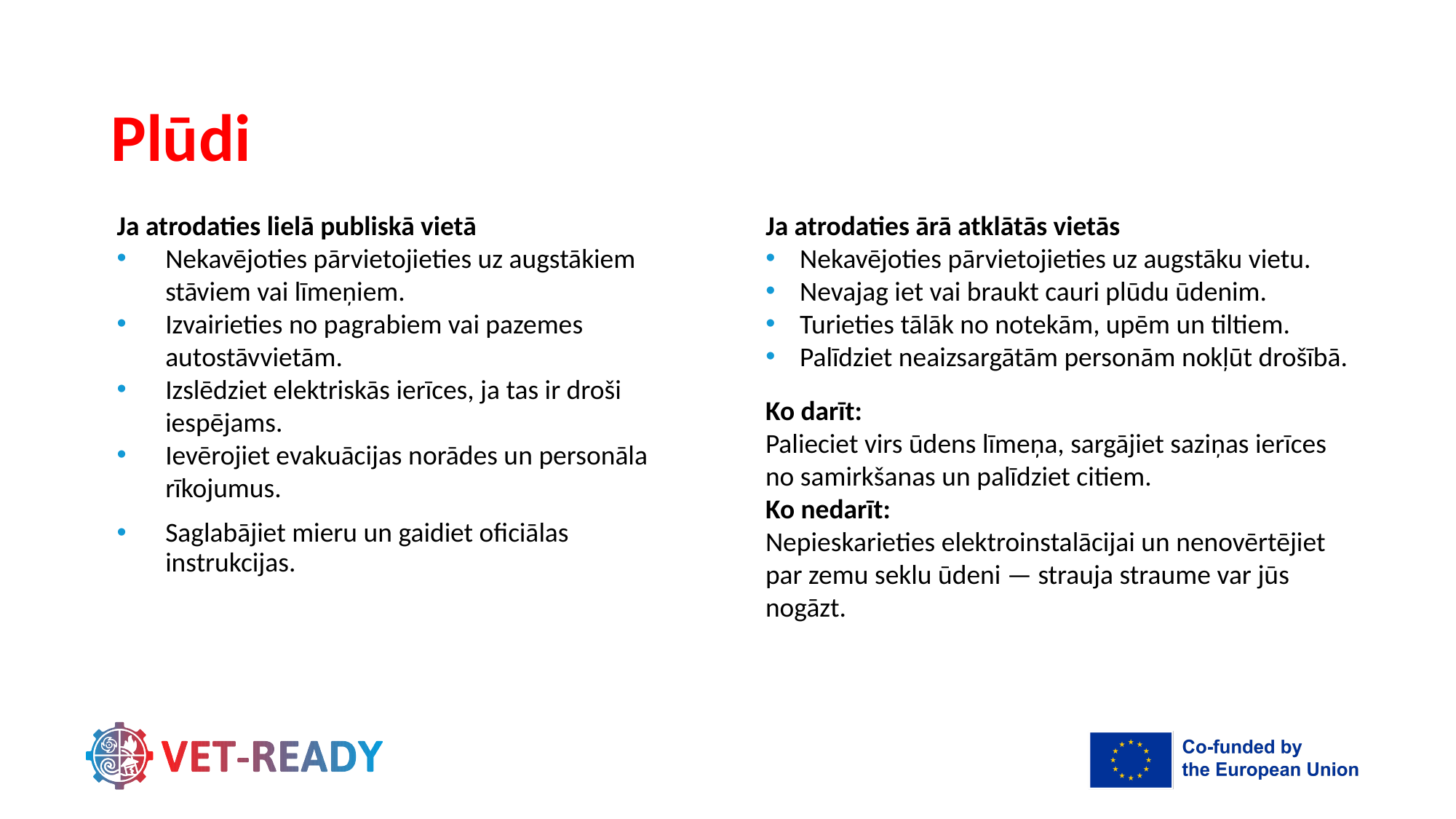

# Plūdi
Ja atrodaties lielā publiskā vietā
Nekavējoties pārvietojieties uz augstākiem stāviem vai līmeņiem.
Izvairieties no pagrabiem vai pazemes autostāvvietām.
Izslēdziet elektriskās ierīces, ja tas ir droši iespējams.
Ievērojiet evakuācijas norādes un personāla rīkojumus.
Saglabājiet mieru un gaidiet oficiālas instrukcijas.
Ja atrodaties ārā atklātās vietās
Nekavējoties pārvietojieties uz augstāku vietu.
Nevajag iet vai braukt cauri plūdu ūdenim.
Turieties tālāk no notekām, upēm un tiltiem.
Palīdziet neaizsargātām personām nokļūt drošībā.
Ko darīt:
Palieciet virs ūdens līmeņa, sargājiet saziņas ierīces no samirkšanas un palīdziet citiem.
Ko nedarīt:
Nepieskarieties elektroinstalācijai un nenovērtējiet par zemu seklu ūdeni — strauja straume var jūs nogāzt.